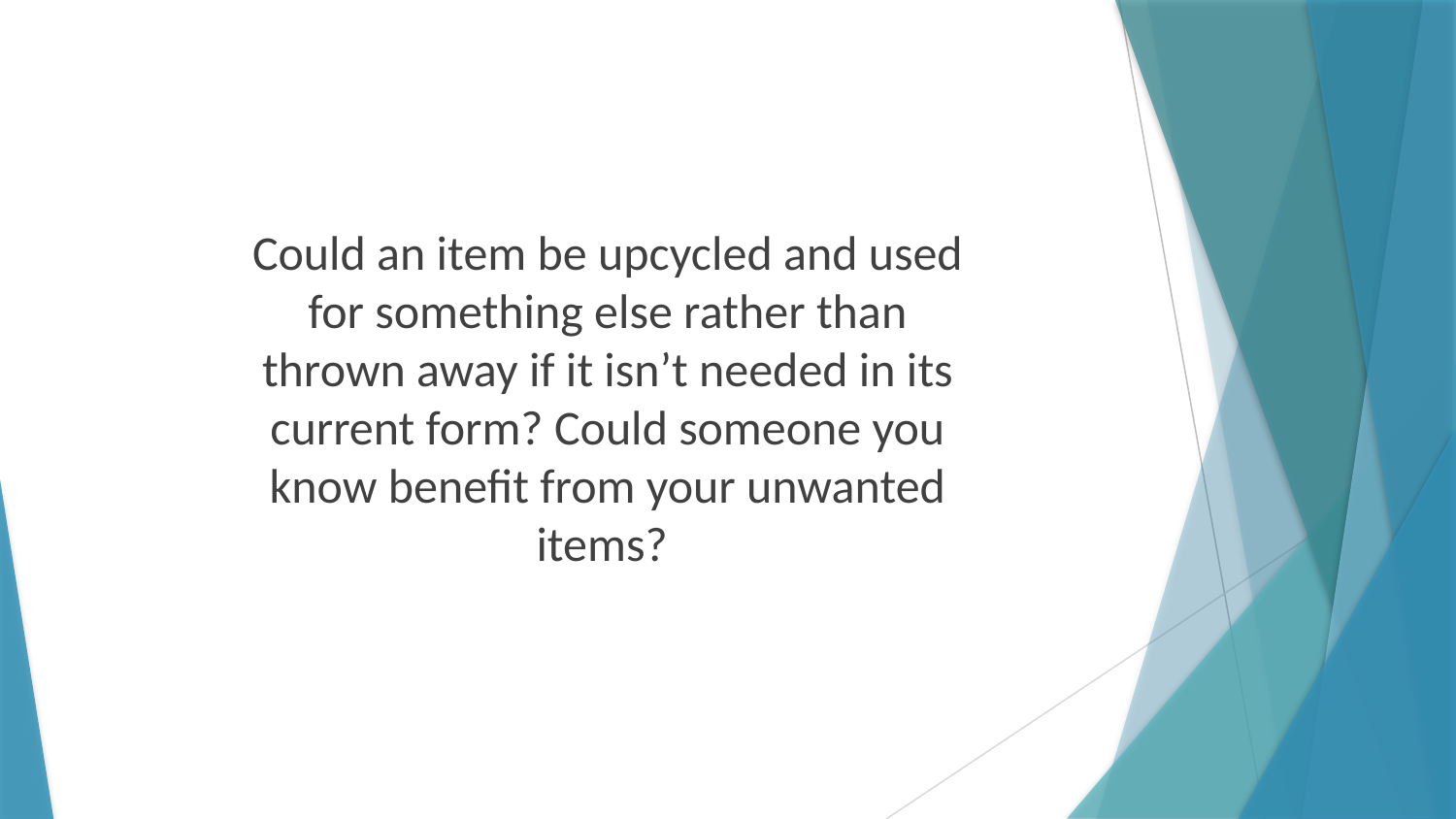

Could an item be upcycled and used for something else rather than thrown away if it isn’t needed in its current form? Could someone you know benefit from your unwanted items?